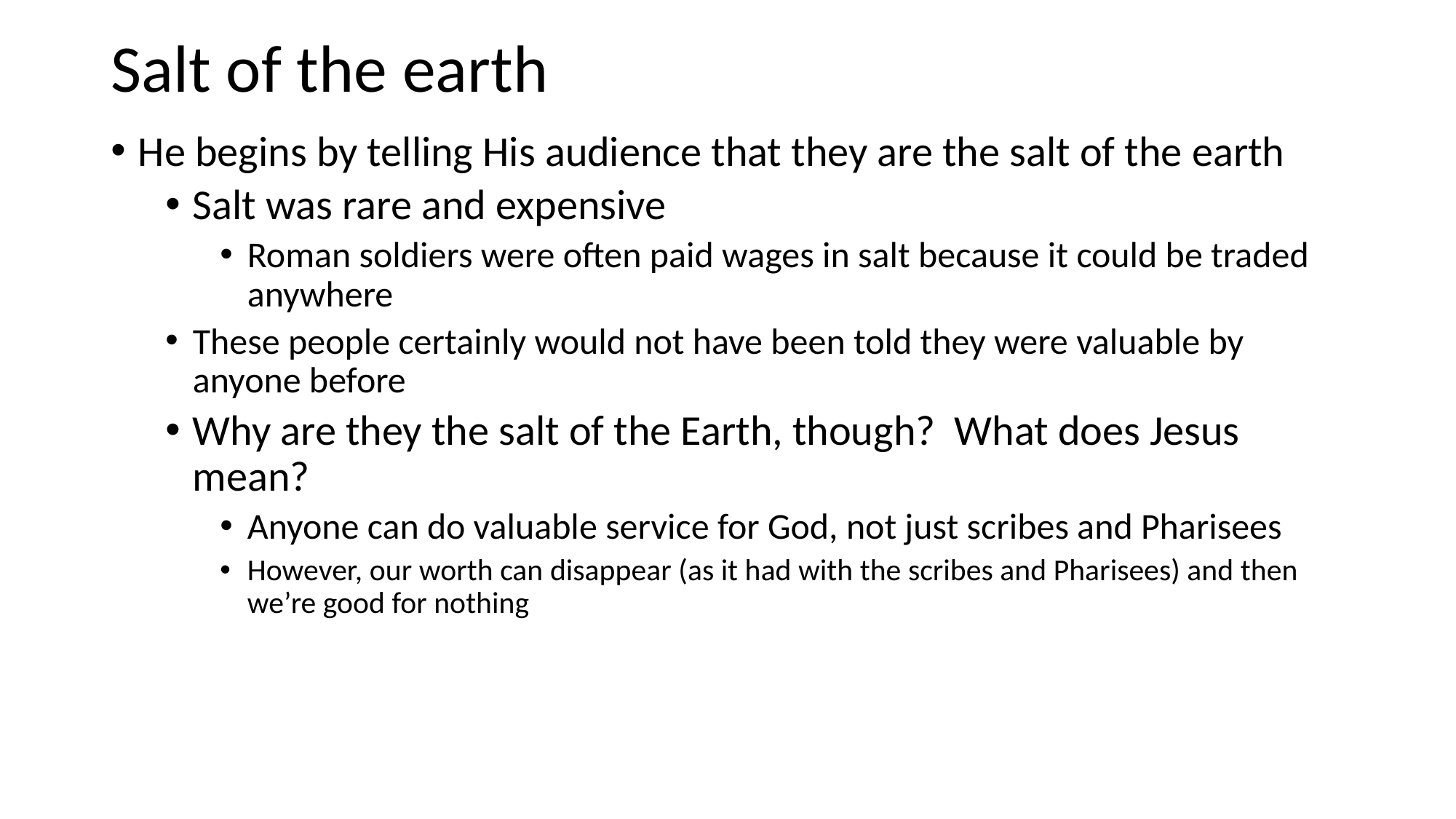

# Salt of the earth
He begins by telling His audience that they are the salt of the earth
Salt was rare and expensive
Roman soldiers were often paid wages in salt because it could be traded anywhere
These people certainly would not have been told they were valuable by anyone before
Why are they the salt of the Earth, though?  What does Jesus mean?
Anyone can do valuable service for God, not just scribes and Pharisees
However, our worth can disappear (as it had with the scribes and Pharisees) and then we’re good for nothing